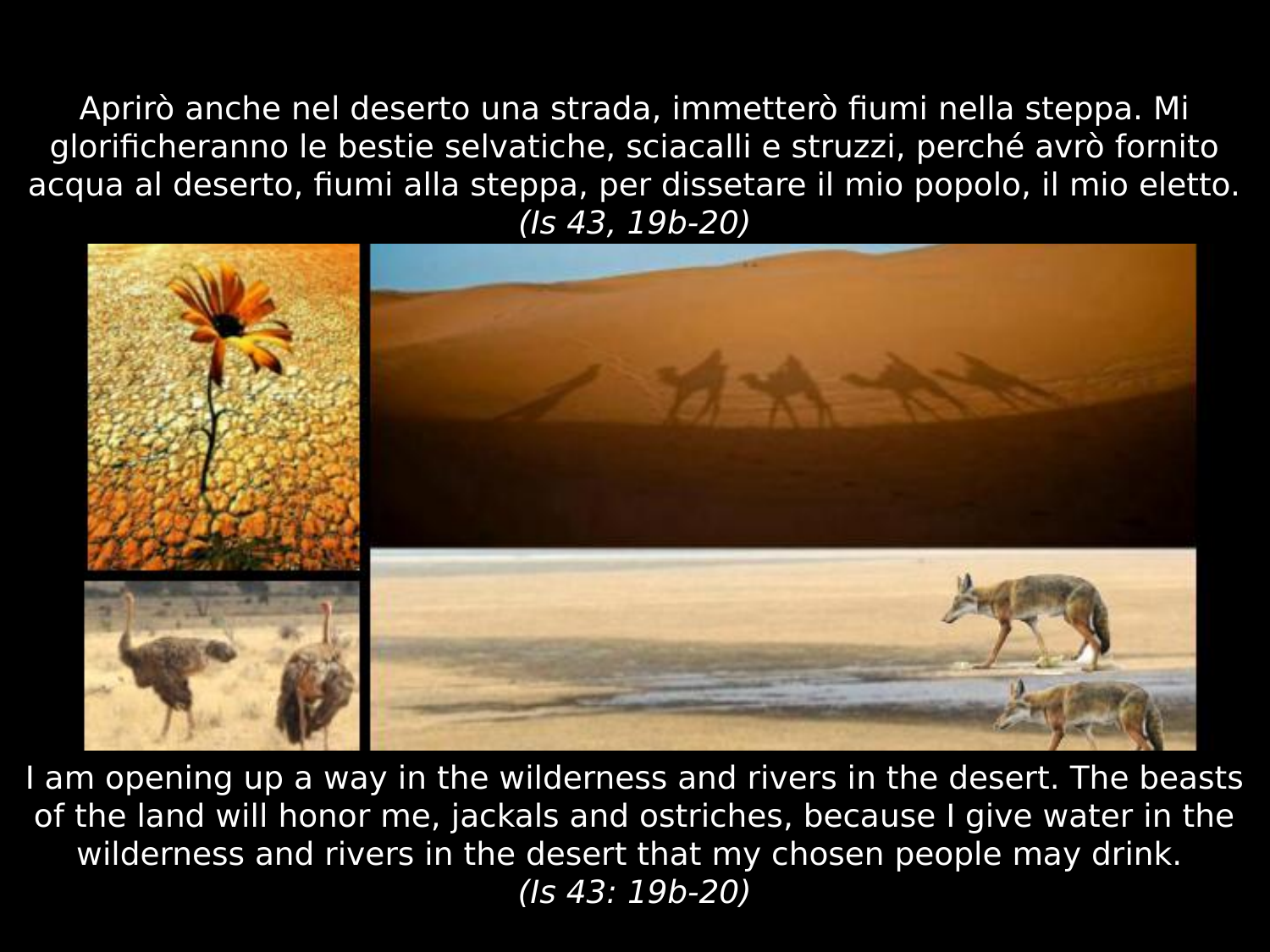

# Aprirò anche nel deserto una strada, immetterò fiumi nella steppa. Mi glorificheranno le bestie selvatiche, sciacalli e struzzi, perché avrò fornito acqua al deserto, fiumi alla steppa, per dissetare il mio popolo, il mio eletto. (Is 43, 19b-20)
I am opening up a way in the wilderness and rivers in the desert. The beasts of the land will honor me, jackals and ostriches, because I give water in the wilderness and rivers in the desert that my chosen people may drink.
(Is 43: 19b-20)